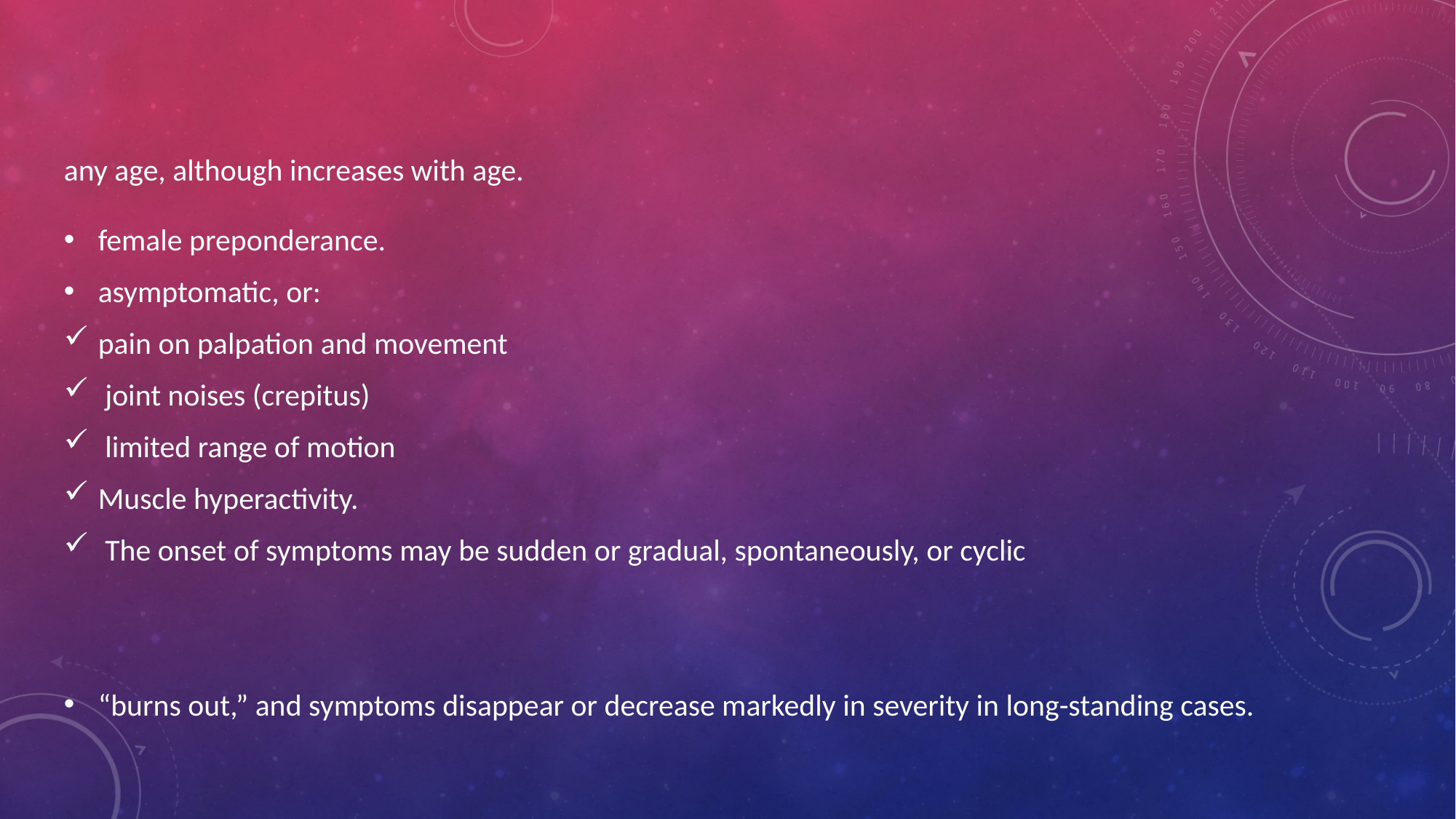

any age, although increases with age.
female preponderance.
asymptomatic, or:
pain on palpation and movement
 joint noises (crepitus)
 limited range of motion
Muscle hyperactivity.
 The onset of symptoms may be sudden or gradual, spontaneously, or cyclic

“burns out,” and symptoms disappear or decrease markedly in severity in long-standing cases.